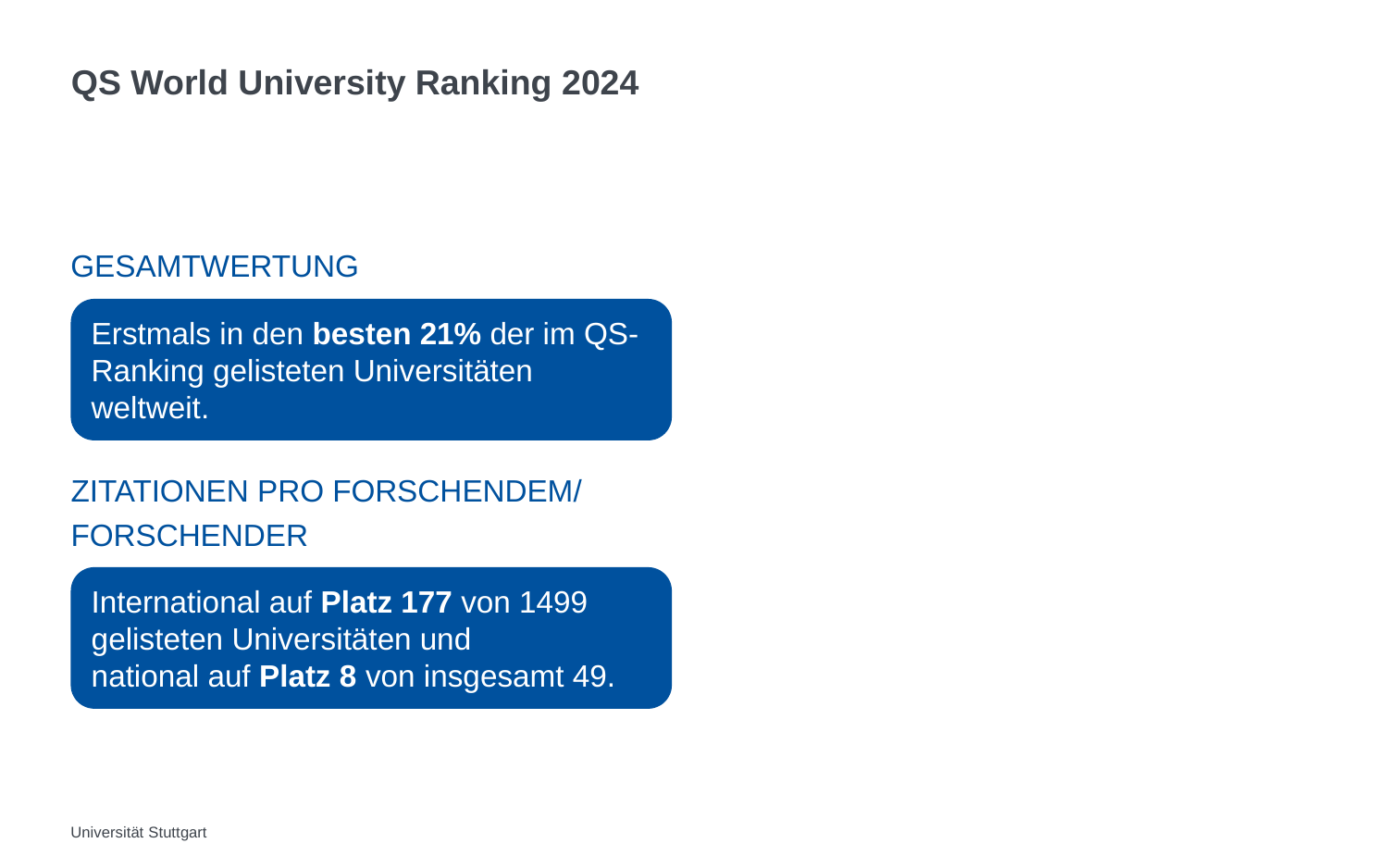

# QS World University Ranking 2024
Gesamtwertung
Erstmals in den besten 21% der im QS-Ranking gelisteten Universitäten weltweit.
Zitationen pro forschendeM/ Forschender
International auf Platz 177 von 1499 gelisteten Universitäten und           national auf Platz 8 von insgesamt 49.
Universität Stuttgart